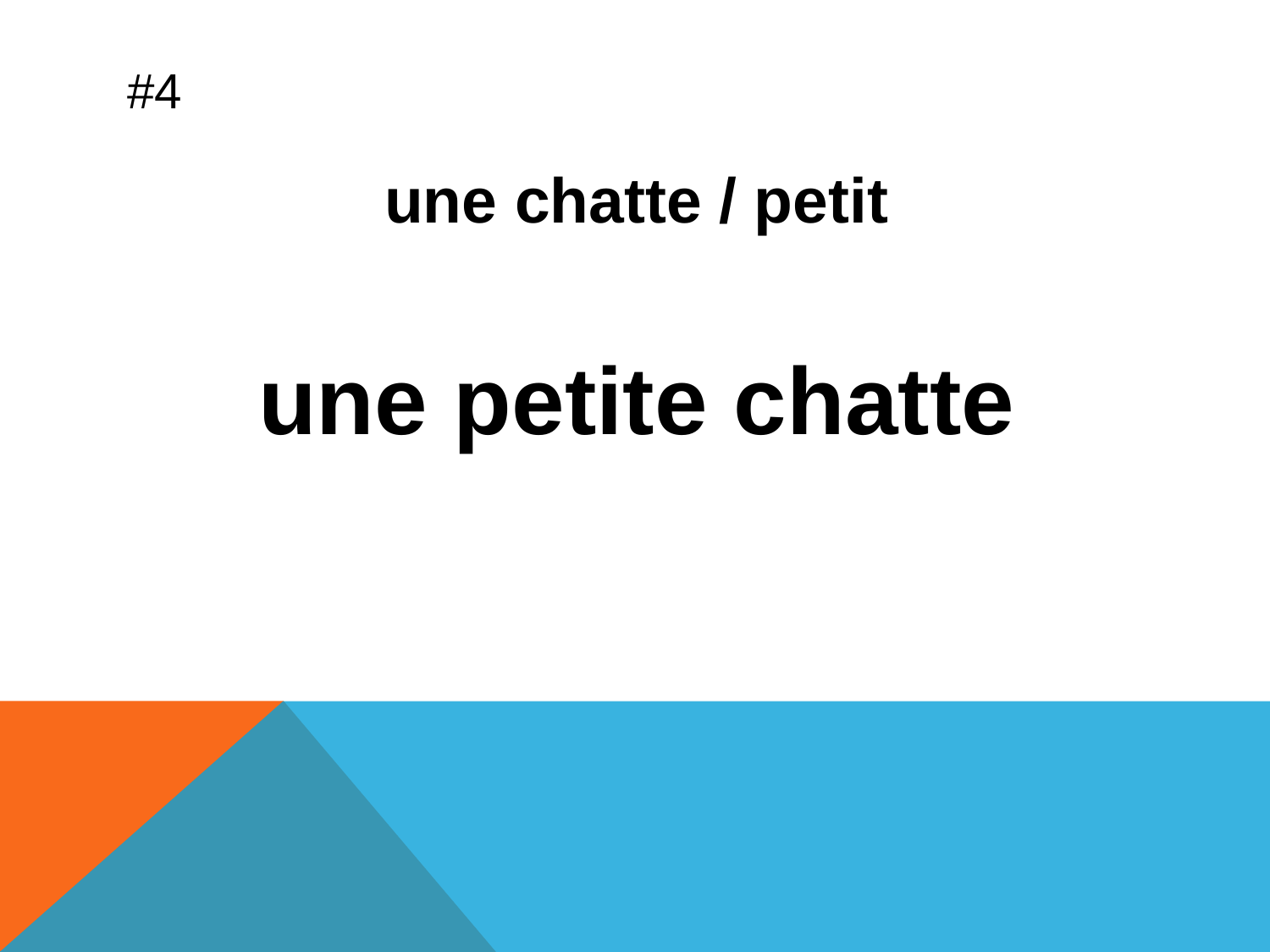

# #4
une chatte / petit

une petite chatte